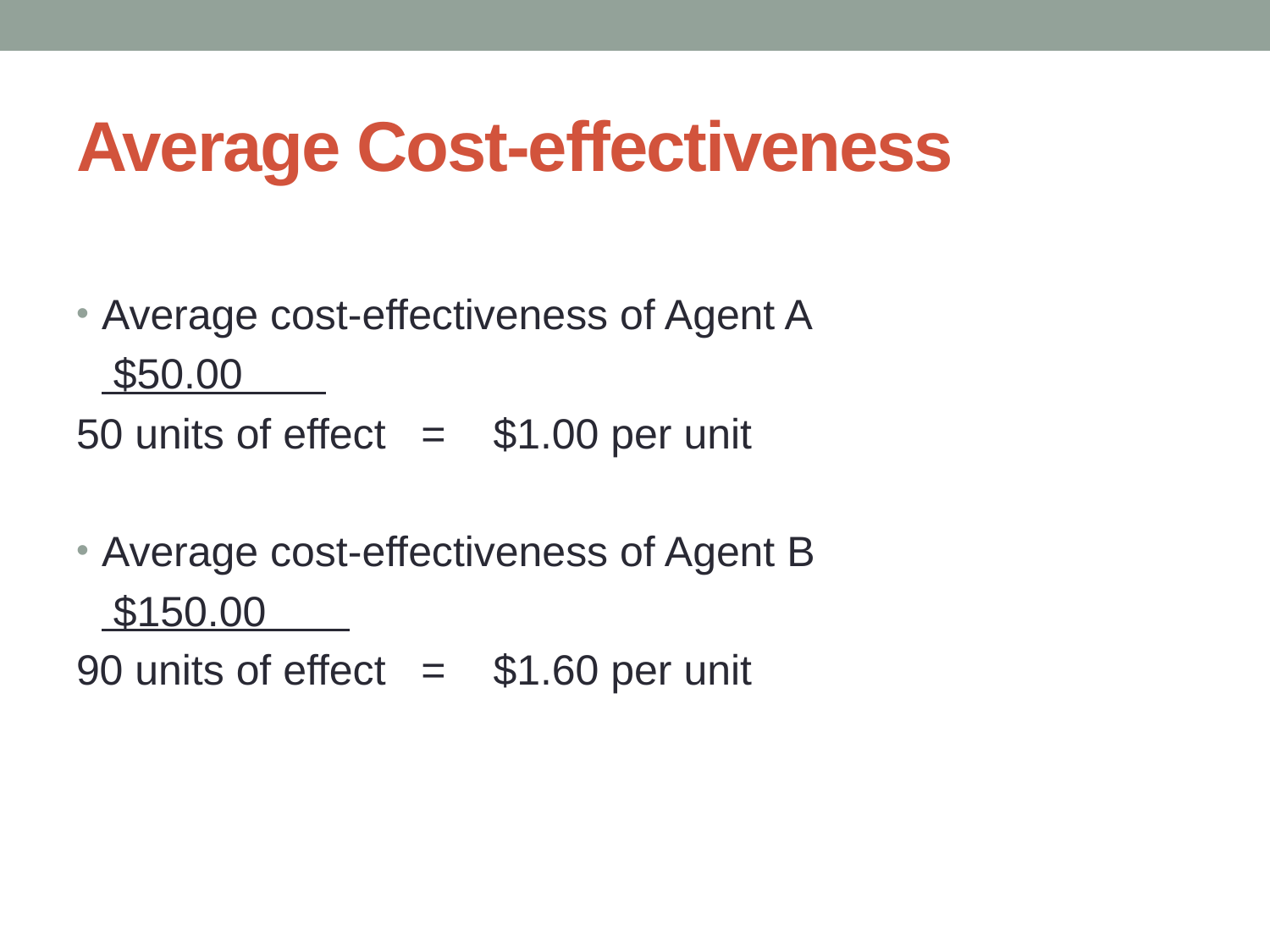

# Average Cost-effectiveness

Average cost-effectiveness of Agent A
	 $50.00
50 units of effect   =    $1.00 per unit

Average cost-effectiveness of Agent B
	 $150.00
90 units of effect   =    $1.60 per unit